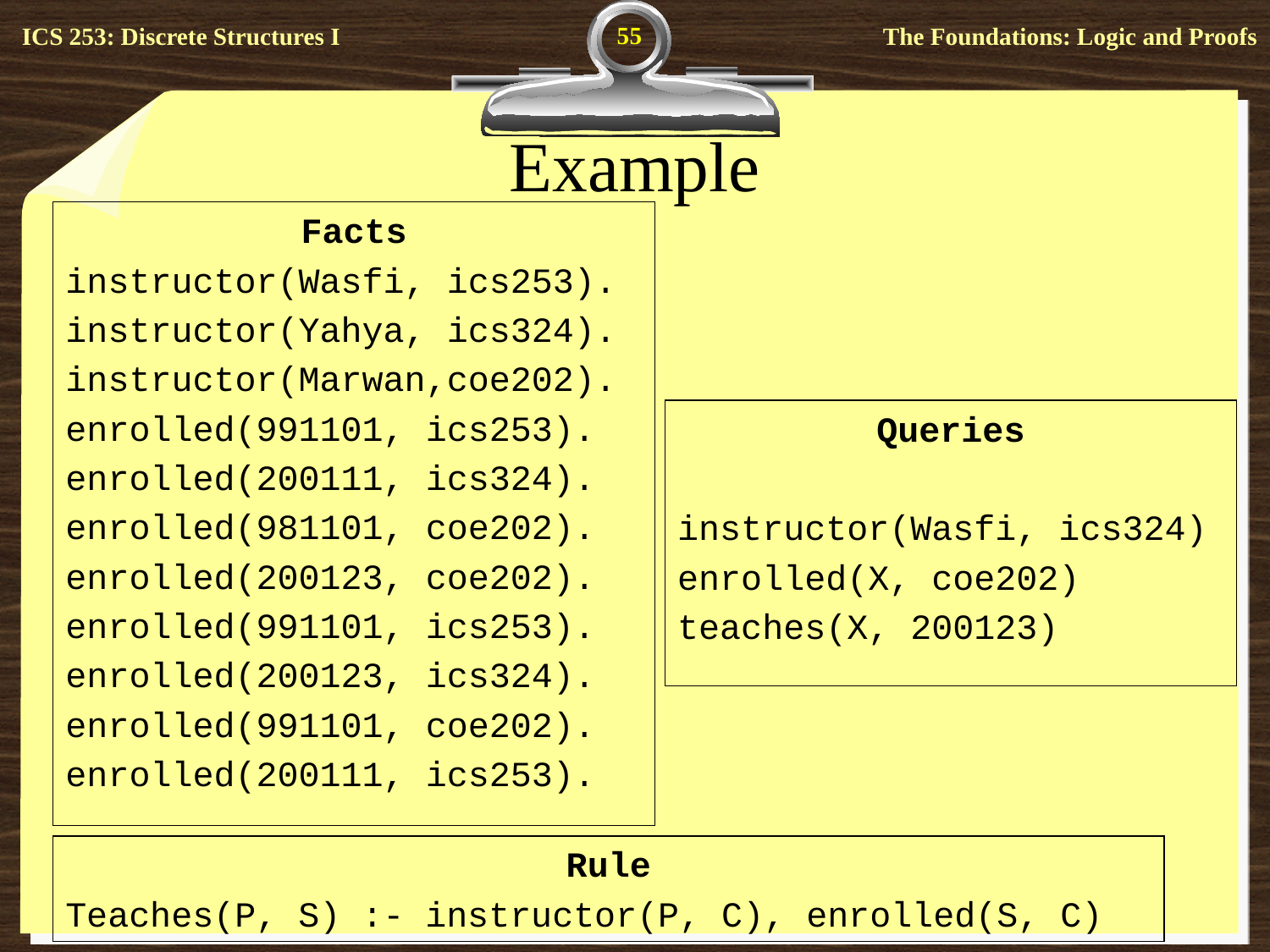

55
# Example
Facts
instructor(Wasfi, ics253).
instructor(Yahya, ics324).
instructor(Marwan,coe202).
enrolled(991101, ics253).
enrolled(200111, ics324).
enrolled(981101, coe202).
enrolled(200123, coe202).
enrolled(991101, ics253).
enrolled(200123, ics324).
enrolled(991101, coe202).
enrolled(200111, ics253).
Queries

instructor(Wasfi, ics324)
enrolled(X, coe202)
teaches(X, 200123)
Rule
Teaches(P, S) :- instructor(P, C), enrolled(S, C)